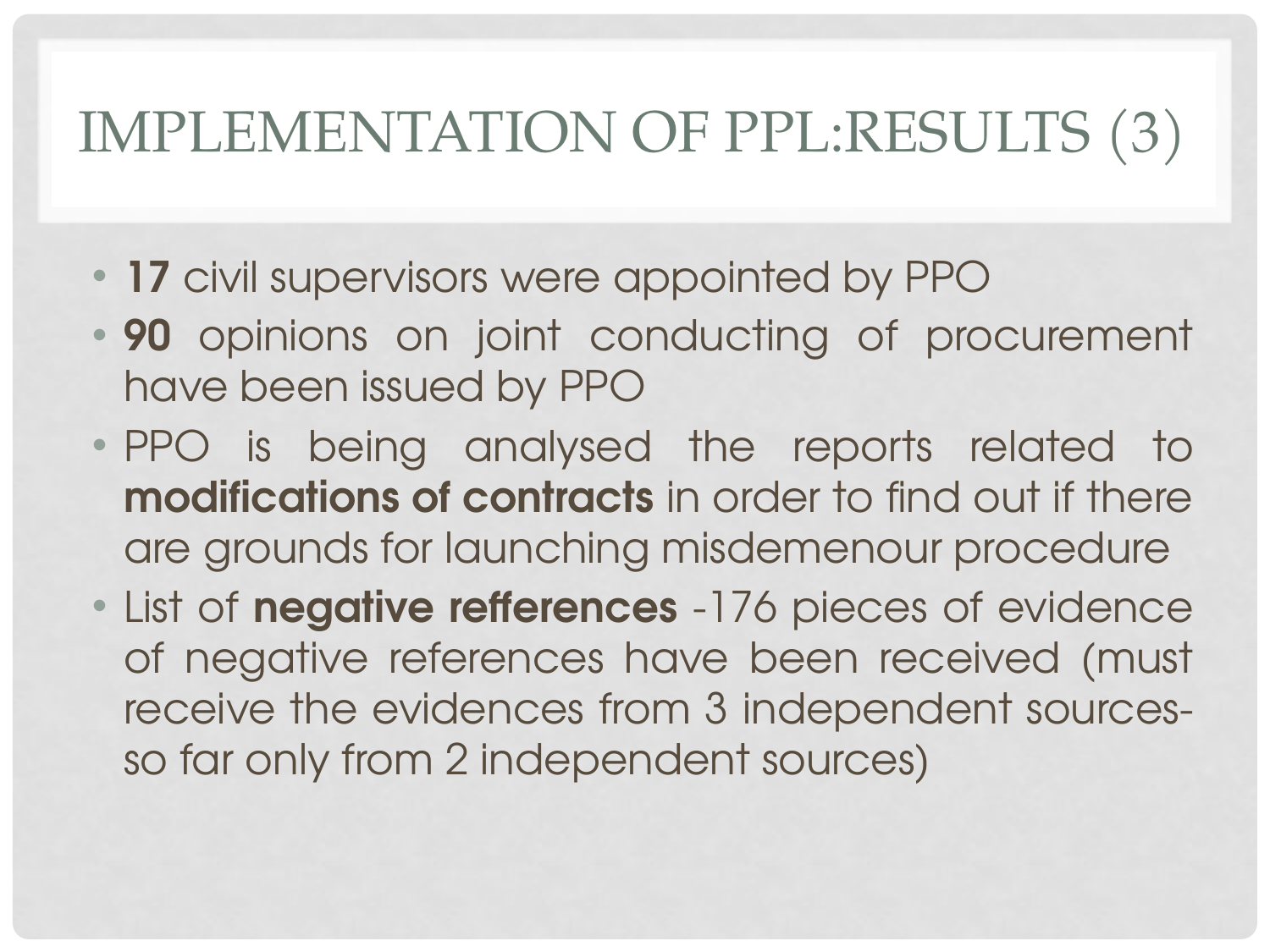

# IMPLEMENTATION OF PPL:RESULTS (3)
17 civil supervisors were appointed by PPO
90 opinions on joint conducting of procurement have been issued by PPO
PPO is being analysed the reports related to modifications of contracts in order to find out if there are grounds for launching misdemenour procedure
List of negative refferences -176 pieces of evidence of negative references have been received (must receive the evidences from 3 independent sources-so far only from 2 independent sources)